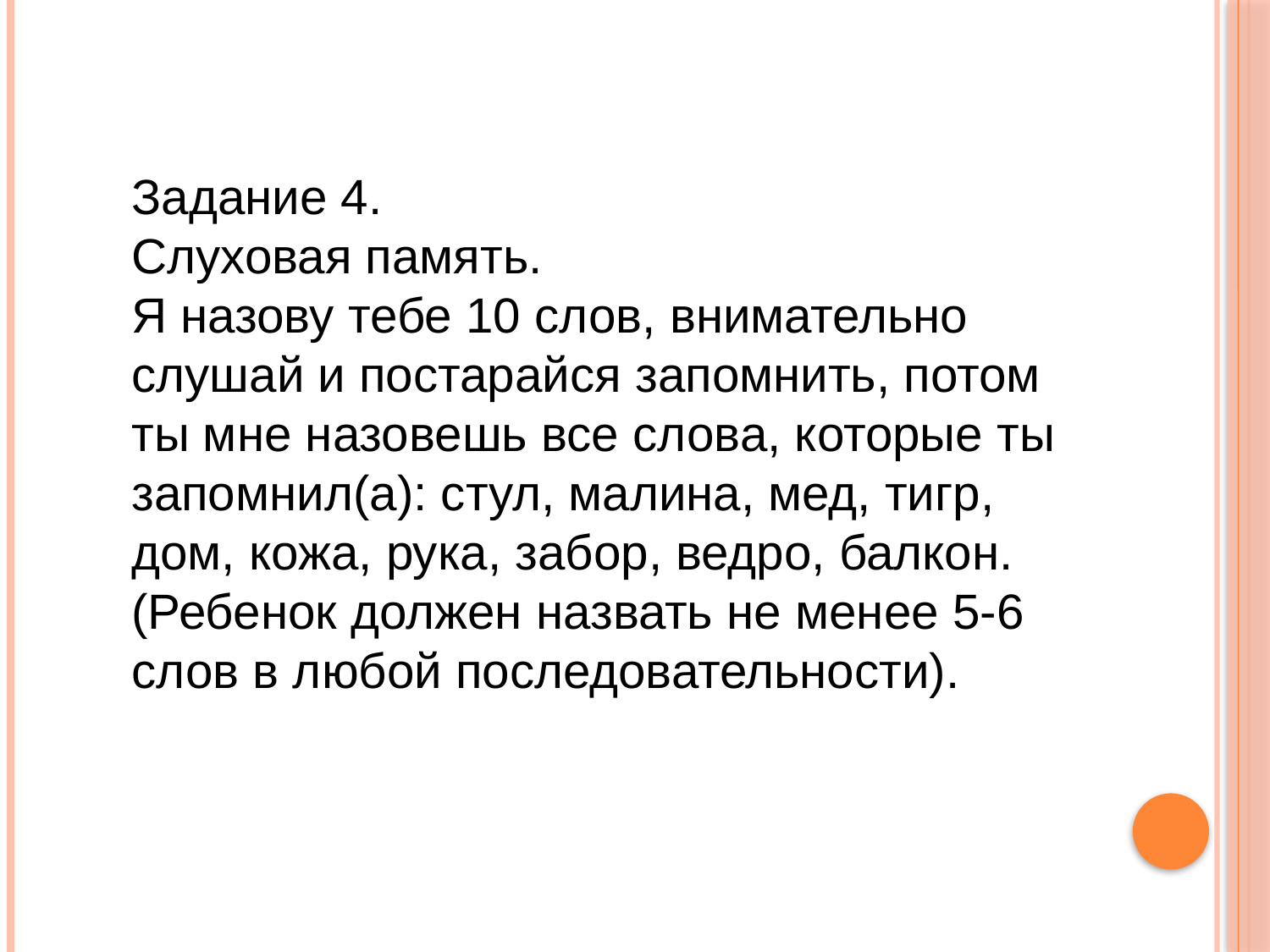

Задание 4.
Слуховая память.
Я назову тебе 10 слов, внимательно слушай и постарайся запомнить, потом ты мне назовешь все слова, которые ты запомнил(а): стул, малина, мед, тигр, дом, кожа, рука, забор, ведро, балкон.
(Ребенок должен назвать не менее 5-6 слов в любой последовательности).